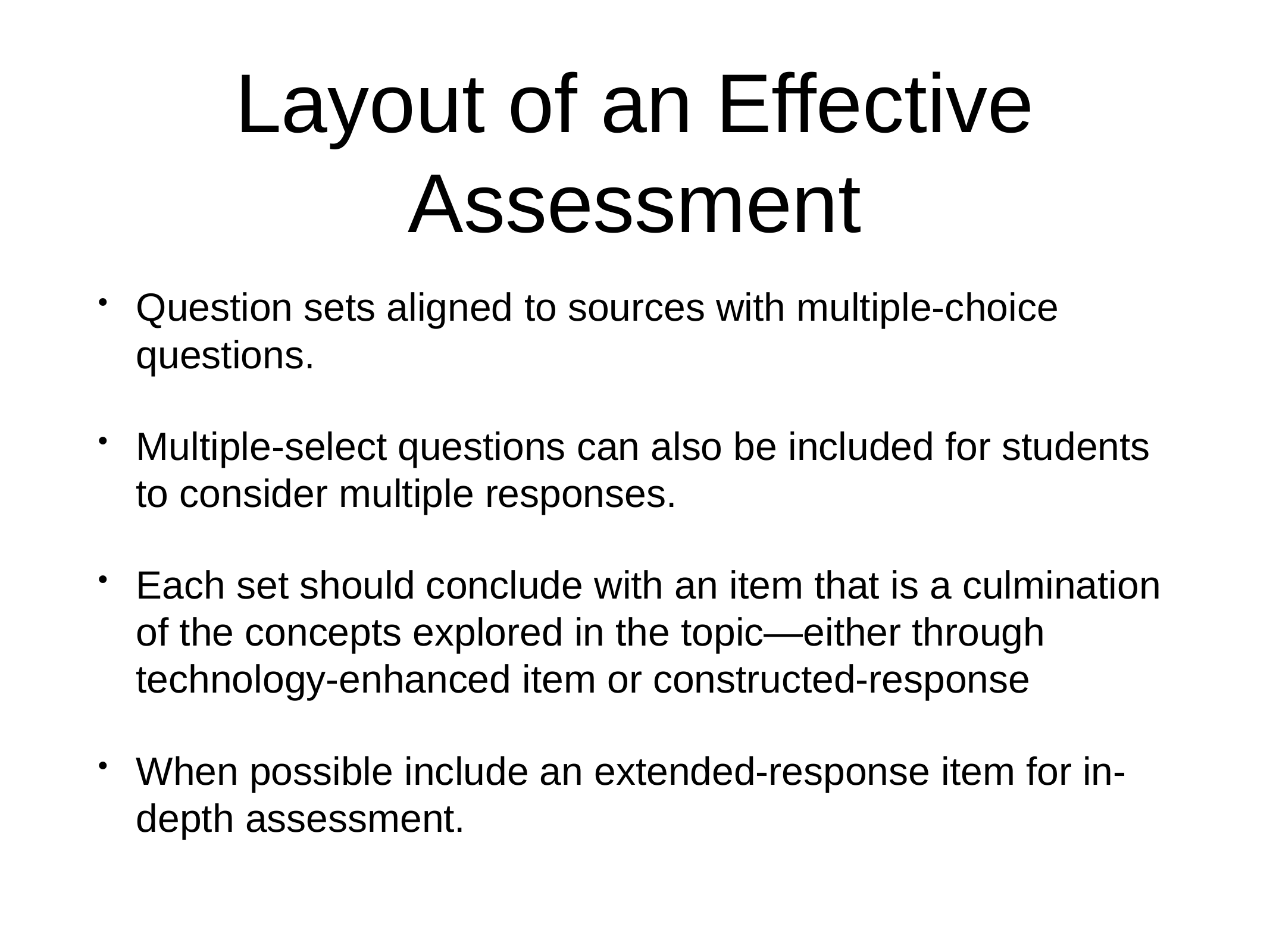

# Layout of an Effective Assessment
Question sets aligned to sources with multiple-choice questions.
Multiple-select questions can also be included for students to consider multiple responses.
Each set should conclude with an item that is a culmination of the concepts explored in the topic—either through technology-enhanced item or constructed-response
When possible include an extended-response item for in-depth assessment.